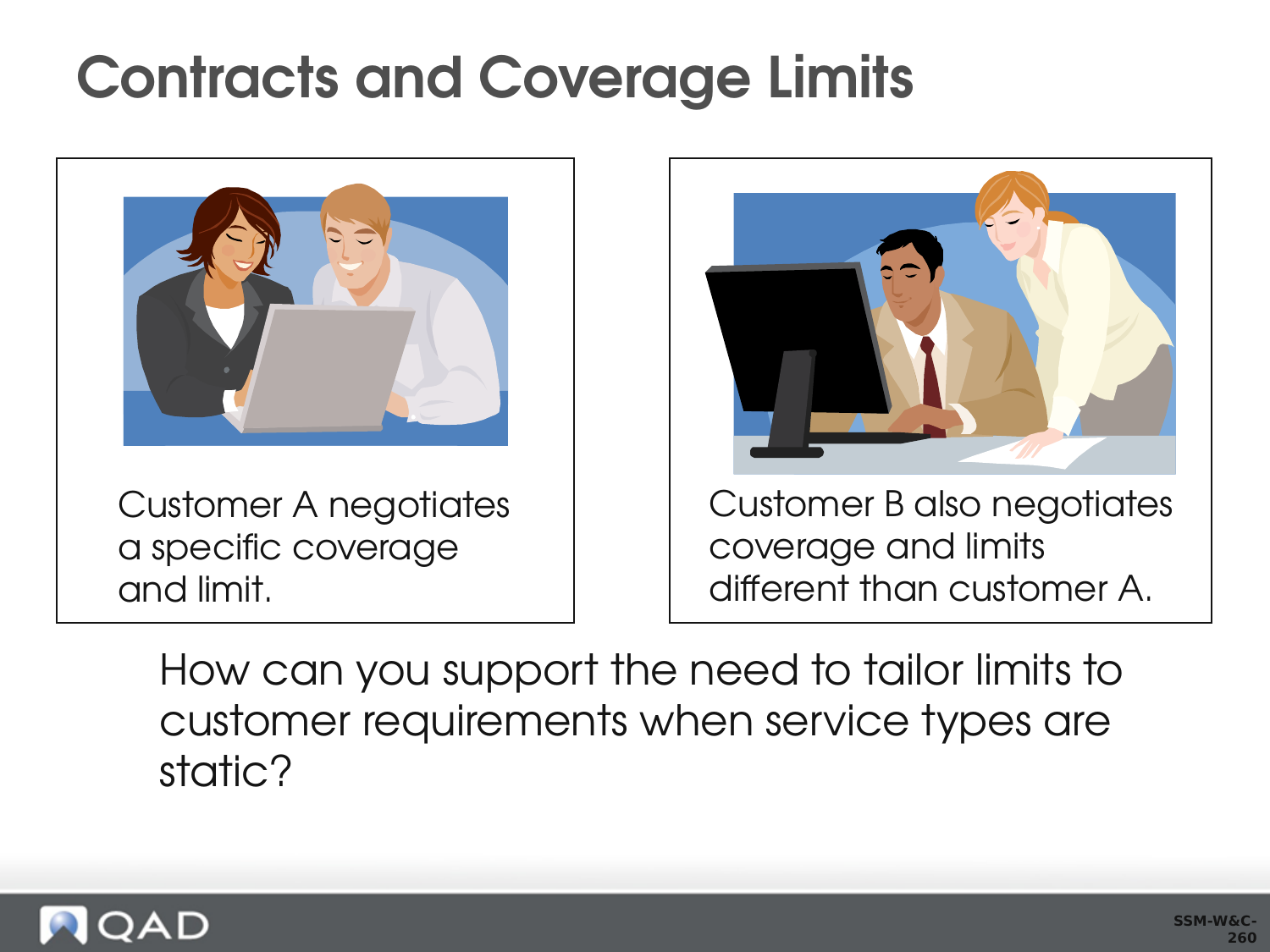

# Contracts and Coverage Limits

Customer A negotiates
a specific coverage
and limit.

Customer B also negotiates
coverage and limits
different than customer A.
How can you support the need to tailor limits to customer requirements when service types are static?
SSM-W&C-260